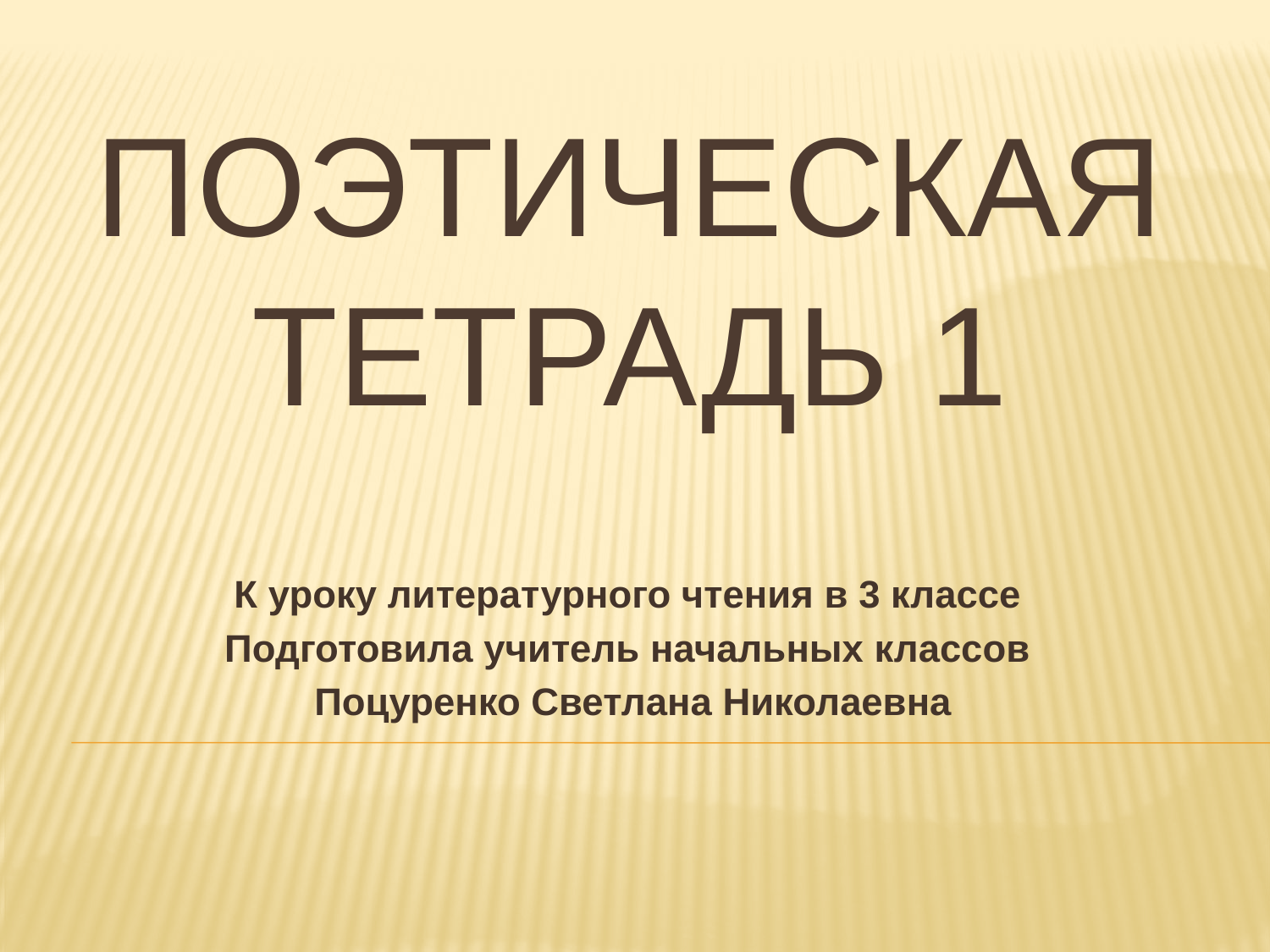

# Поэтическая тетрадь 1
К уроку литературного чтения в 3 классе
Подготовила учитель начальных классов
Поцуренко Светлана Николаевна